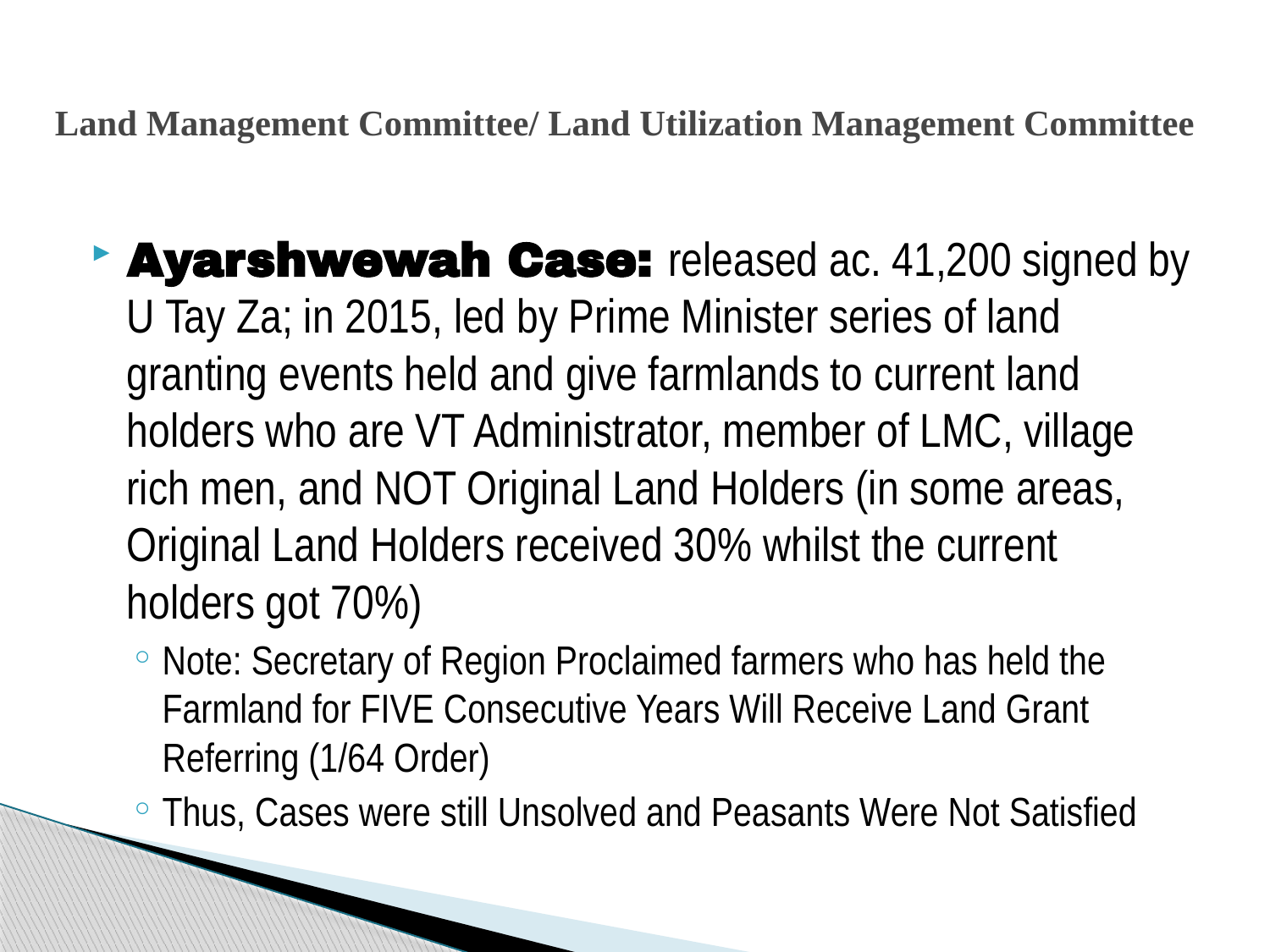

# Land Management Committee/ Land Utilization Management Committee
Ayarshwewah Case: released ac. 41,200 signed by U Tay Za; in 2015, led by Prime Minister series of land granting events held and give farmlands to current land holders who are VT Administrator, member of LMC, village rich men, and NOT Original Land Holders (in some areas, Original Land Holders received 30% whilst the current holders got 70%)
Note: Secretary of Region Proclaimed farmers who has held the Farmland for FIVE Consecutive Years Will Receive Land Grant Referring (1/64 Order)
Thus, Cases were still Unsolved and Peasants Were Not Satisfied